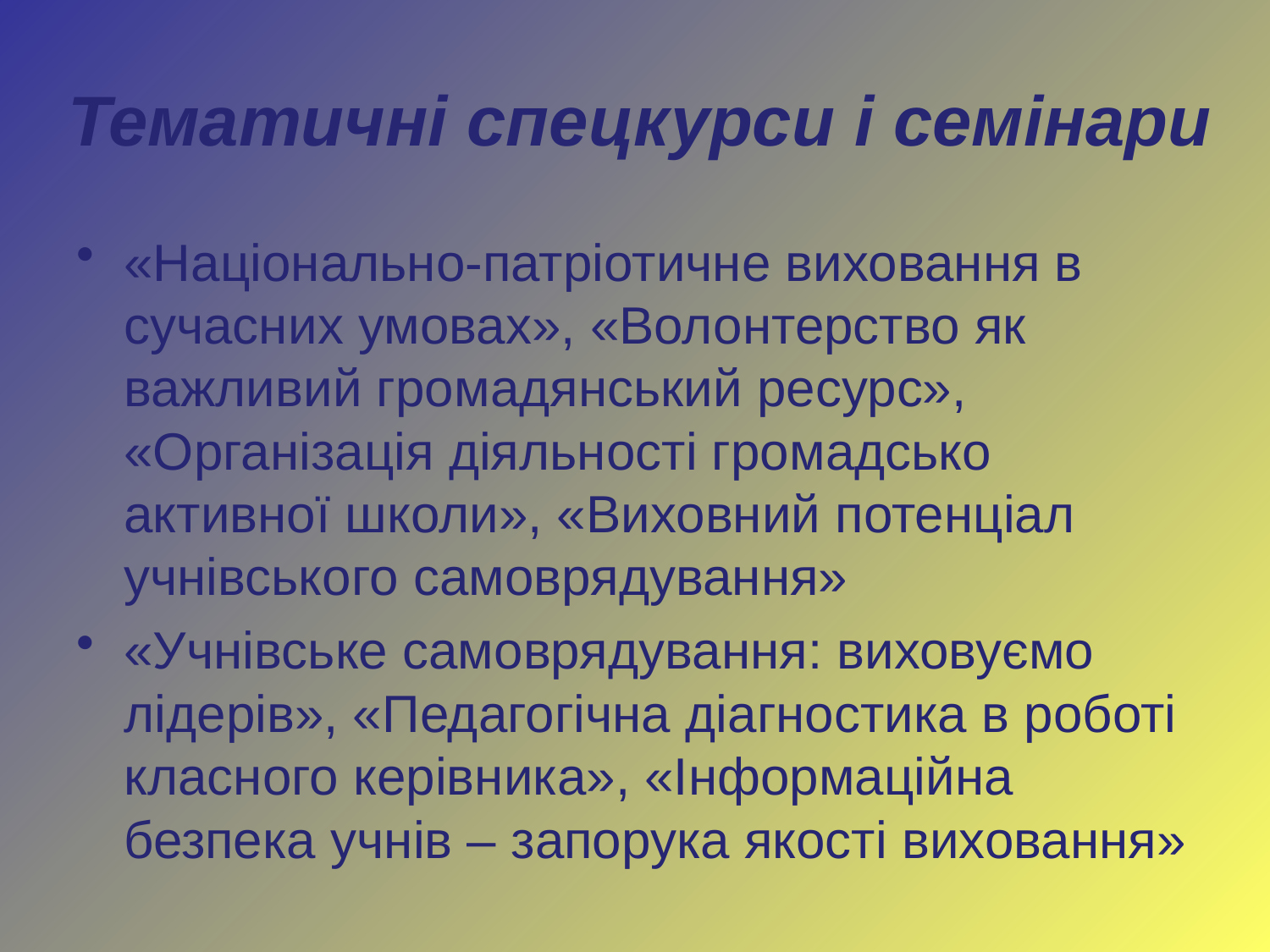

# Тематичні спецкурси і семінари
«Національно-патріотичне виховання в сучасних умовах», «Волонтерство як важливий громадянський ресурс», «Організація діяльності громадсько активної школи», «Виховний потенціал учнівського самоврядування»
«Учнівське самоврядування: виховуємо лідерів», «Педагогічна діагностика в роботі класного керівника», «Інформаційна безпека учнів – запорука якості виховання»